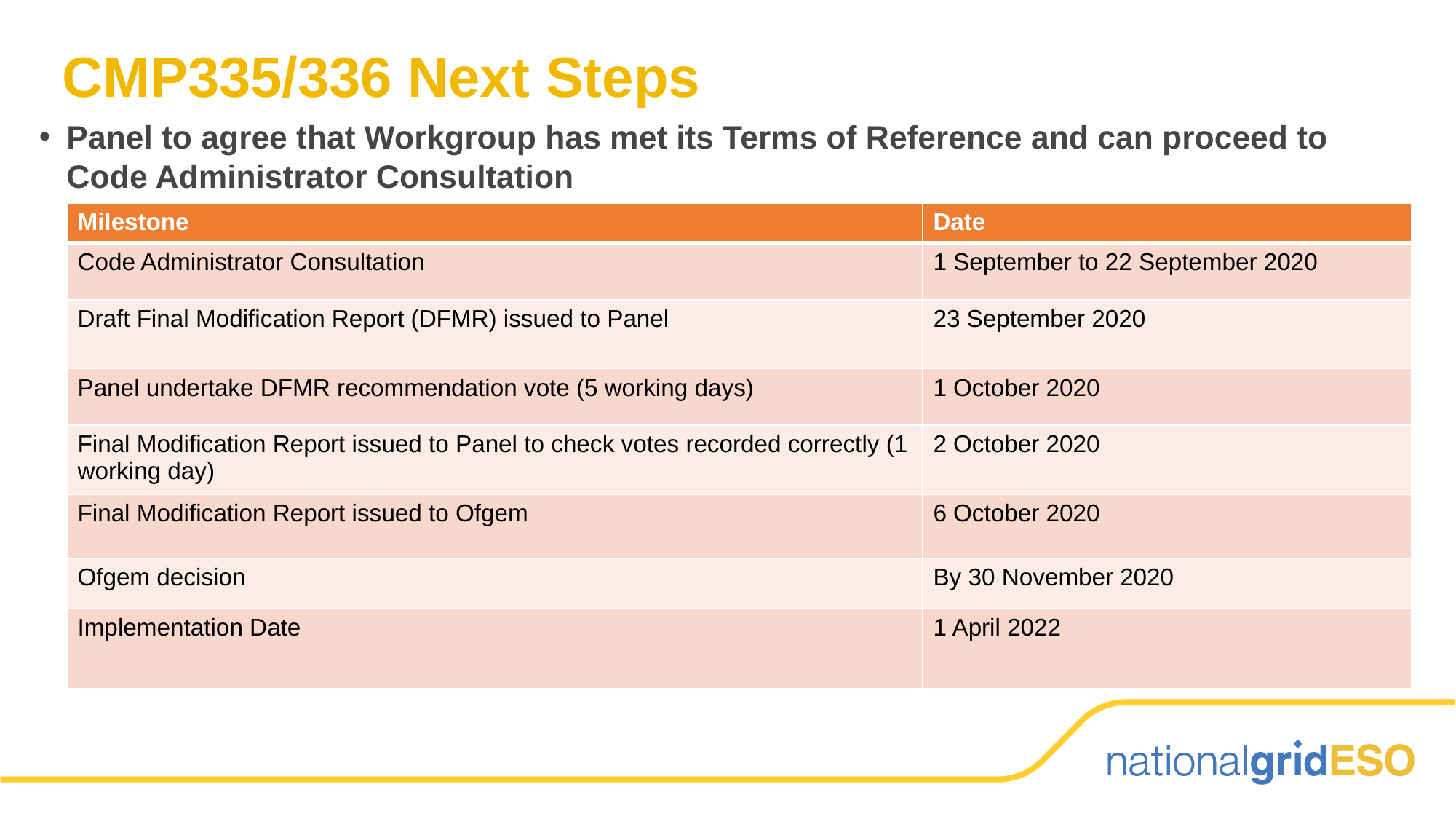

# CMP335/336 Next Steps
Panel to agree that Workgroup has met its Terms of Reference and can proceed to Code Administrator Consultation

| Milestone | Date |
| --- | --- |
| Code Administrator Consultation | 1 September to 22 September 2020 |
| Draft Final Modification Report (DFMR) issued to Panel | 23 September 2020 |
| Panel undertake DFMR recommendation vote (5 working days) | 1 October 2020 |
| Final Modification Report issued to Panel to check votes recorded correctly (1 working day) | 2 October 2020 |
| Final Modification Report issued to Ofgem | 6 October 2020 |
| Ofgem decision | By 30 November 2020 |
| Implementation Date | 1 April 2022 |